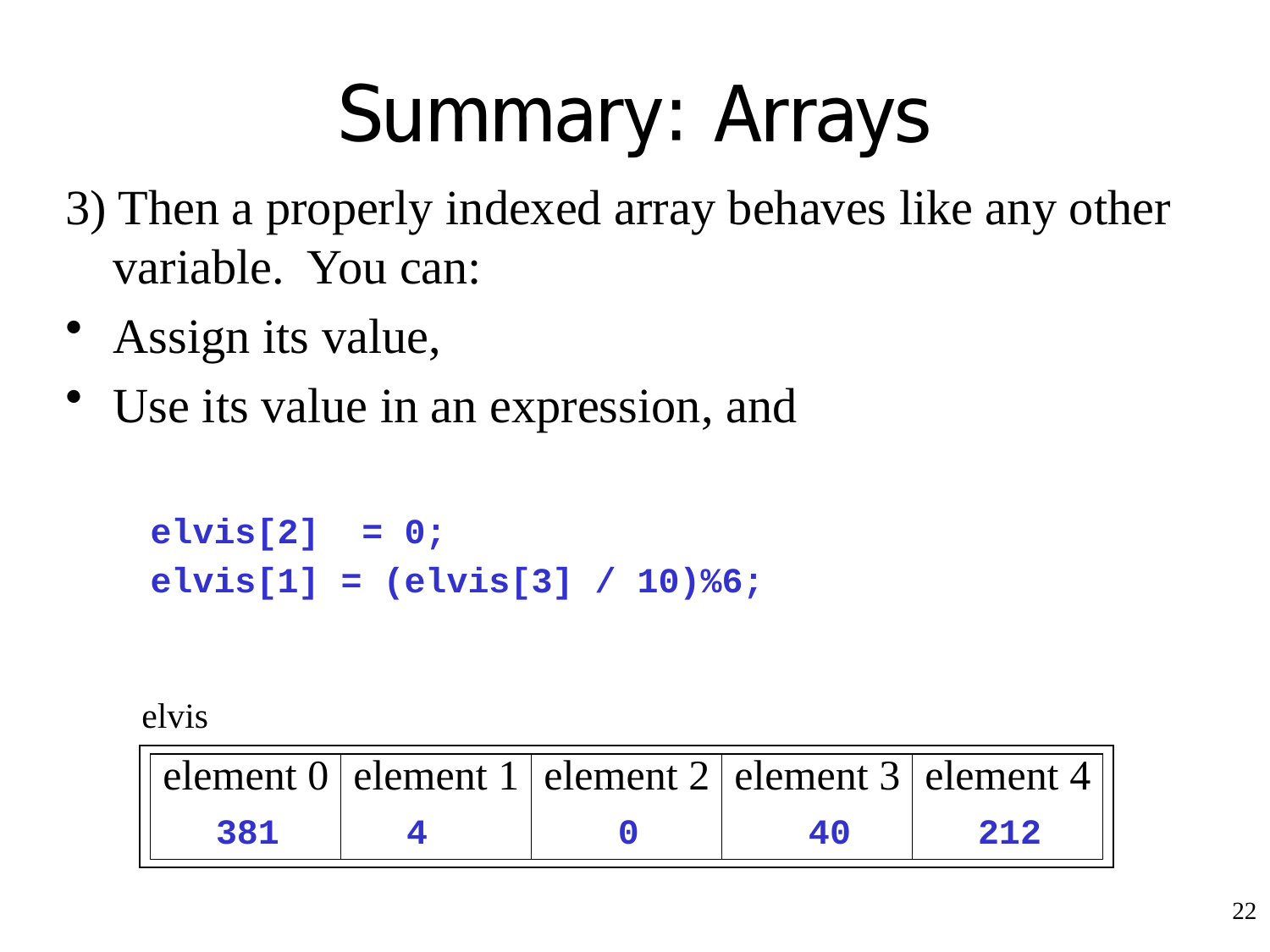

# Summary: Arrays
3) Then a properly indexed array behaves like any other variable.  You can:
Assign its value,
Use its value in an expression, and
Set its index using a variable or an expression:
    elvis[2]  = 0;
    elvis[1] = (elvis[3] / 10)%6;

elvis
element 0
element 1
element 2
element 3
element 4

381      4         0        40      212
22